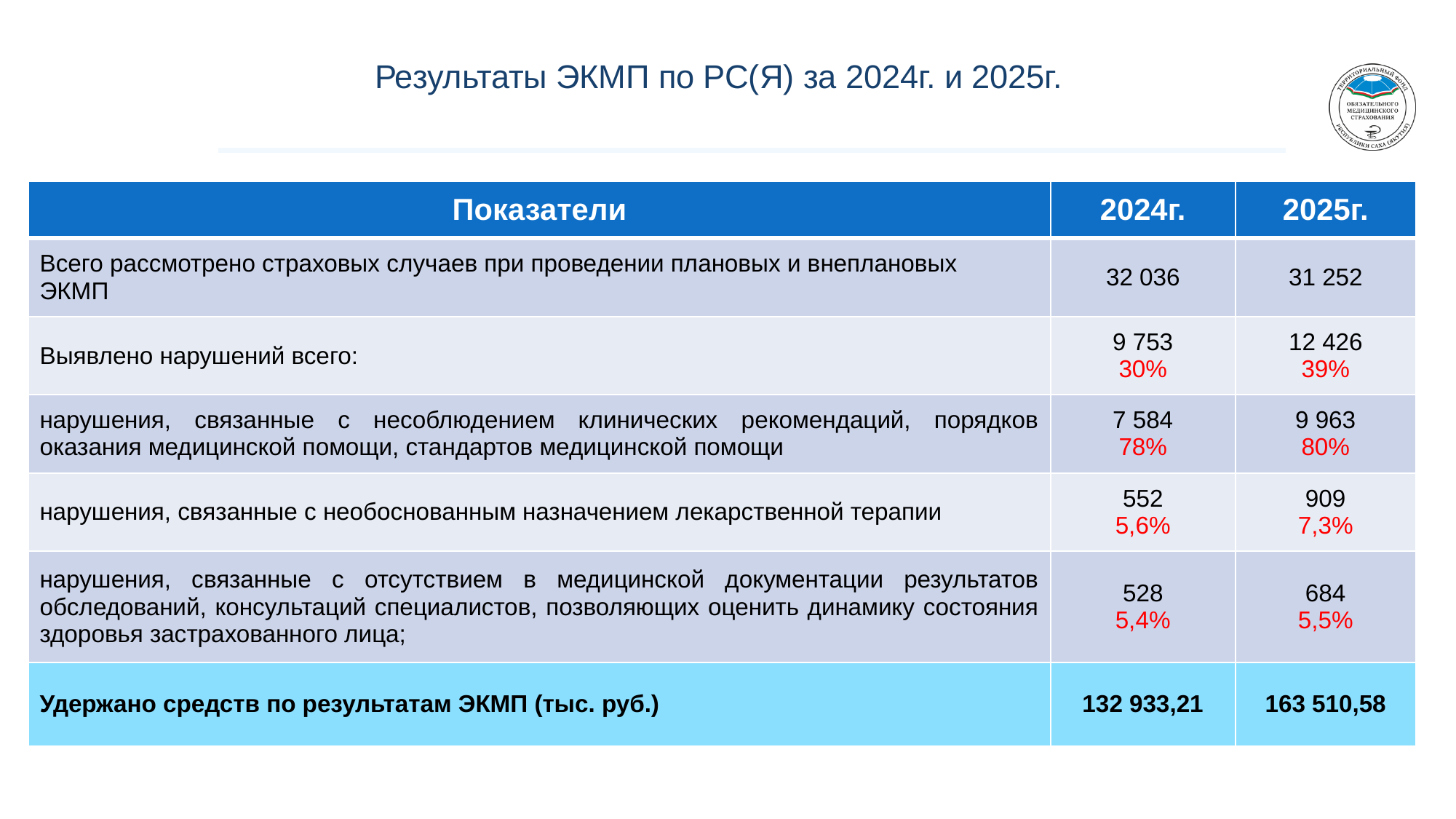

# Результаты ЭКМП по РС(Я) за 2024г. и 2025г.
| Показатели | 2024г. | 2025г. |
| --- | --- | --- |
| Всего рассмотрено страховых случаев при проведении плановых и внеплановых ЭКМП | 32 036 | 31 252 |
| Выявлено нарушений всего: | 9 753 30% | 12 426 39% |
| нарушения, связанные с несоблюдением клинических рекомендаций, порядков оказания медицинской помощи, стандартов медицинской помощи | 7 584 78% | 9 963 80% |
| нарушения, связанные с необоснованным назначением лекарственной терапии | 552 5,6% | 909 7,3% |
| нарушения, связанные с отсутствием в медицинской документации результатов обследований, консультаций специалистов, позволяющих оценить динамику состояния здоровья застрахованного лица; | 528 5,4% | 684 5,5% |
| Удержано средств по результатам ЭКМП (тыс. руб.) | 132 933,21 | 163 510,58 |